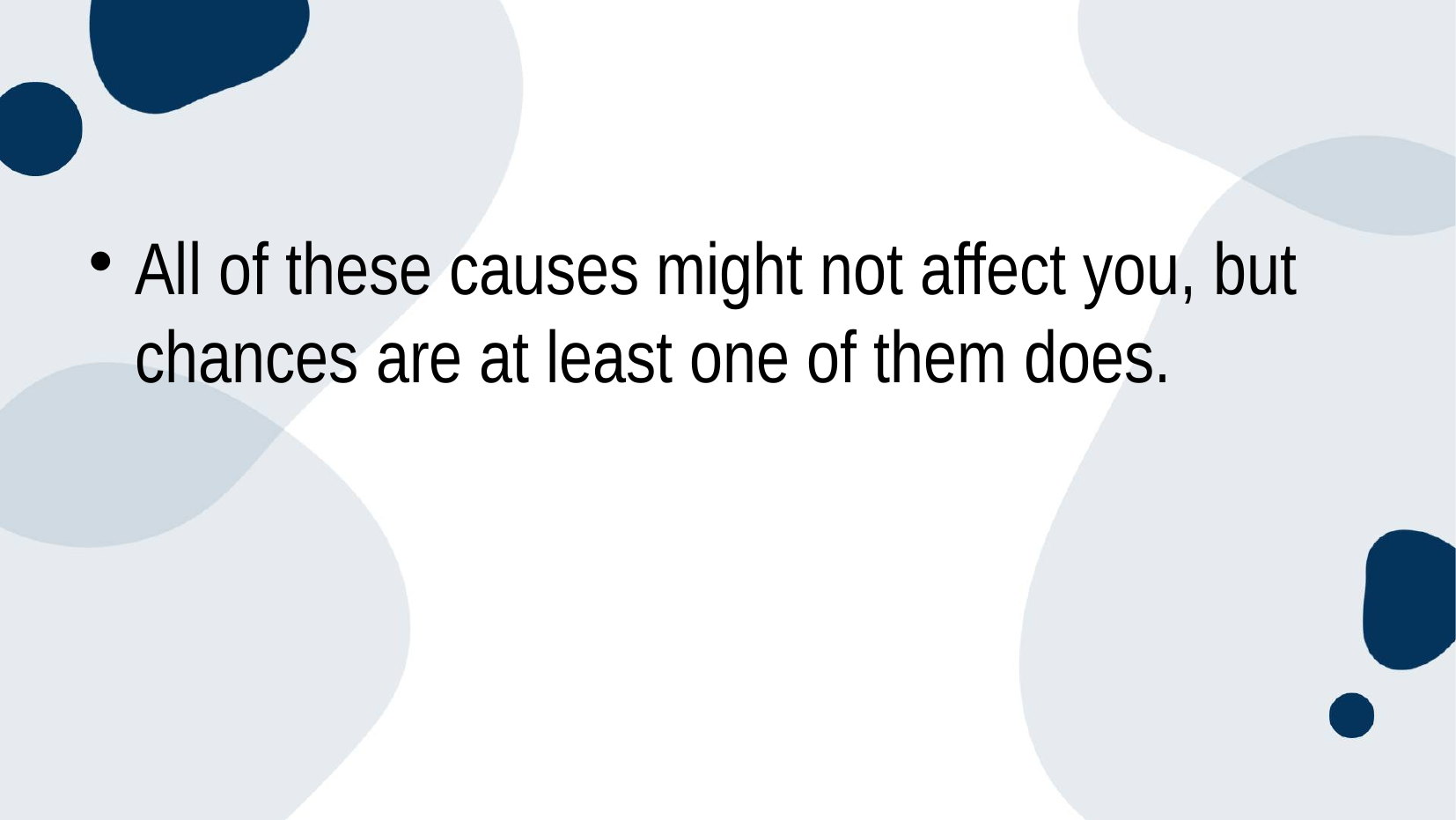

All of these causes might not affect you, but chances are at least one of them does.